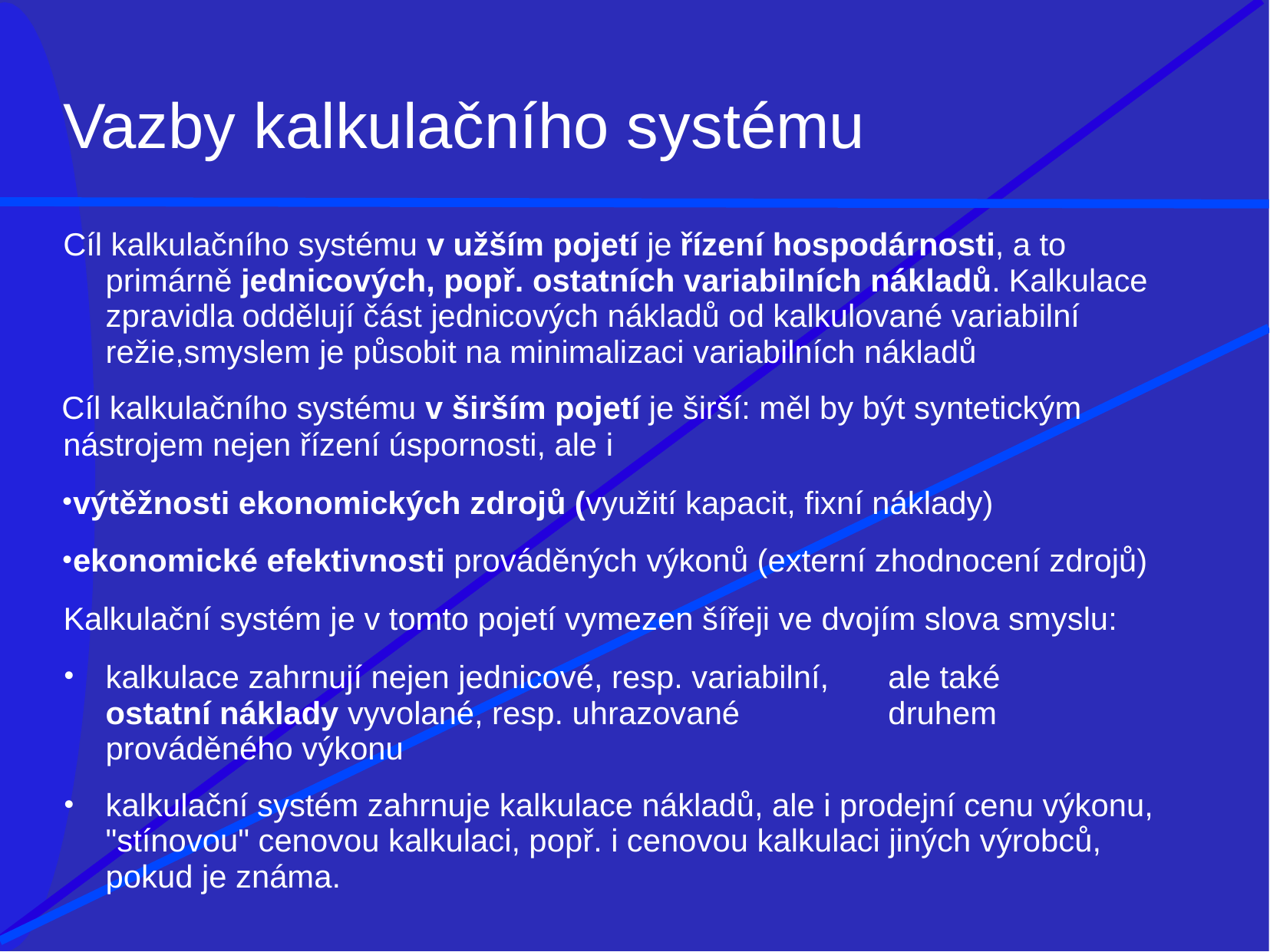

# Vazby kalkulačního systému
Cíl kalkulačního systému v užším pojetí je řízení hospodárnosti, a to primárně jednicových, popř. ostatních variabilních nákladů. Kalkulace zpravidla oddělují část jednicových nákladů od kalkulované variabilní režie,smyslem je působit na minimalizaci variabilních nákladů
Cíl kalkulačního systému v širším pojetí je širší: měl by být syntetickým
nástrojem nejen řízení úspornosti, ale i
výtěžnosti ekonomických zdrojů (využití kapacit, fixní náklady)
ekonomické efektivnosti prováděných výkonů (externí zhodnocení zdrojů) Kalkulační systém je v tomto pojetí vymezen šířeji ve dvojím slova smyslu:
kalkulace zahrnují nejen jednicové, resp. variabilní,	ale také	ostatní náklady vyvolané, resp. uhrazované	druhem prováděného výkonu
kalkulační systém zahrnuje kalkulace nákladů, ale i prodejní cenu výkonu, "stínovou" cenovou kalkulaci, popř. i cenovou kalkulaci jiných výrobců, pokud je známa.